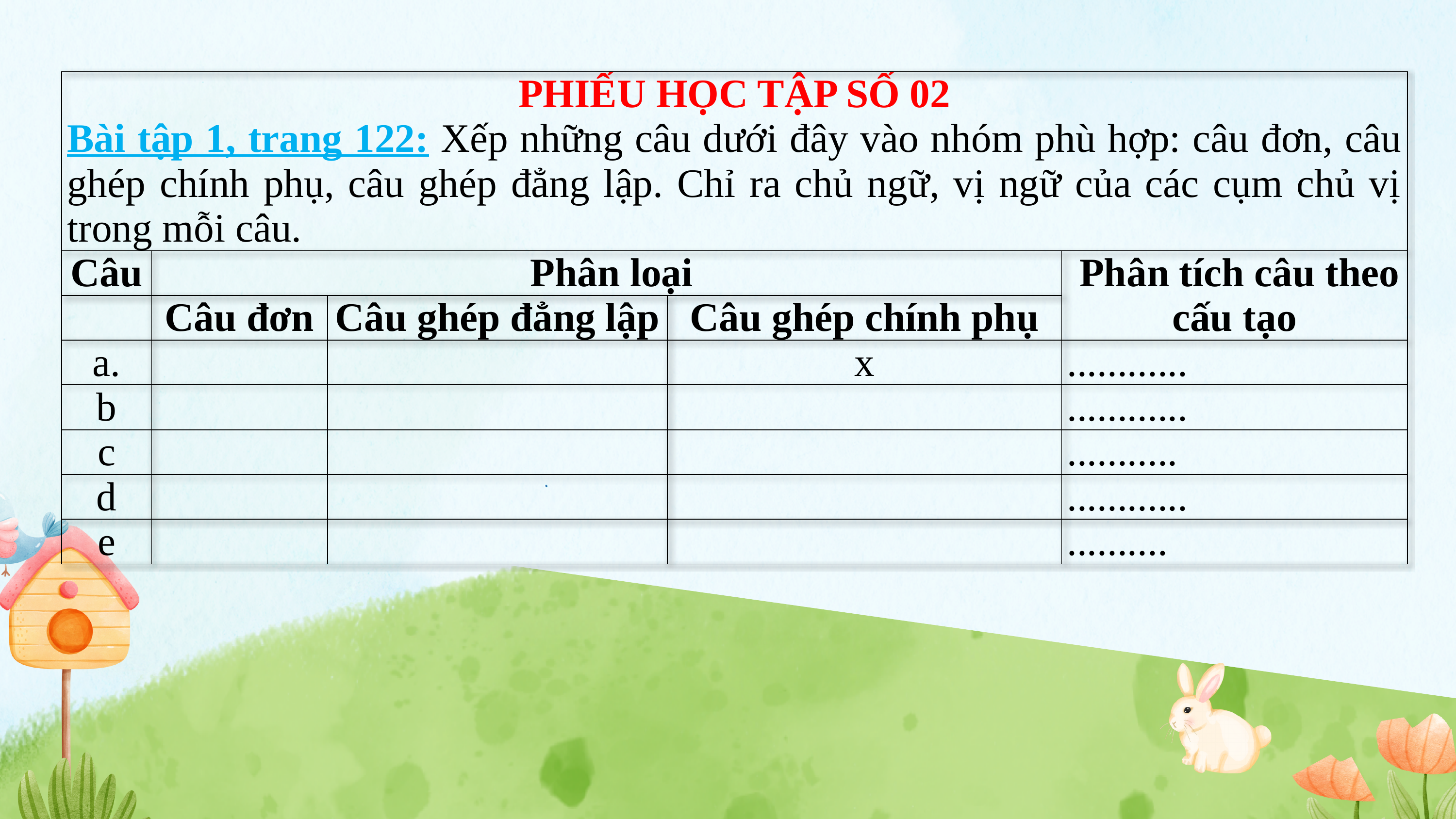

| PHIẾU HỌC TẬP SỐ 02 Bài tập 1, trang 122: Xếp những câu dưới đây vào nhóm phù hợp: câu đơn, câu ghép chính phụ, câu ghép đẳng lập. Chỉ ra chủ ngữ, vị ngữ của các cụm chủ vị trong mỗi câu. |  |  |  |  |
| --- | --- | --- | --- | --- |
| Câu | Phân loại |  |  | Phân tích câu theo cấu tạo |
|  | Câu đơn | Câu ghép đẳng lập | Câu ghép chính phụ |  |
| a. |  |  | x | ............ |
| b |  |  |  | ............ |
| c |  |  |  | ........... |
| d |  |  |  | ............ |
| e |  |  |  | .......... |